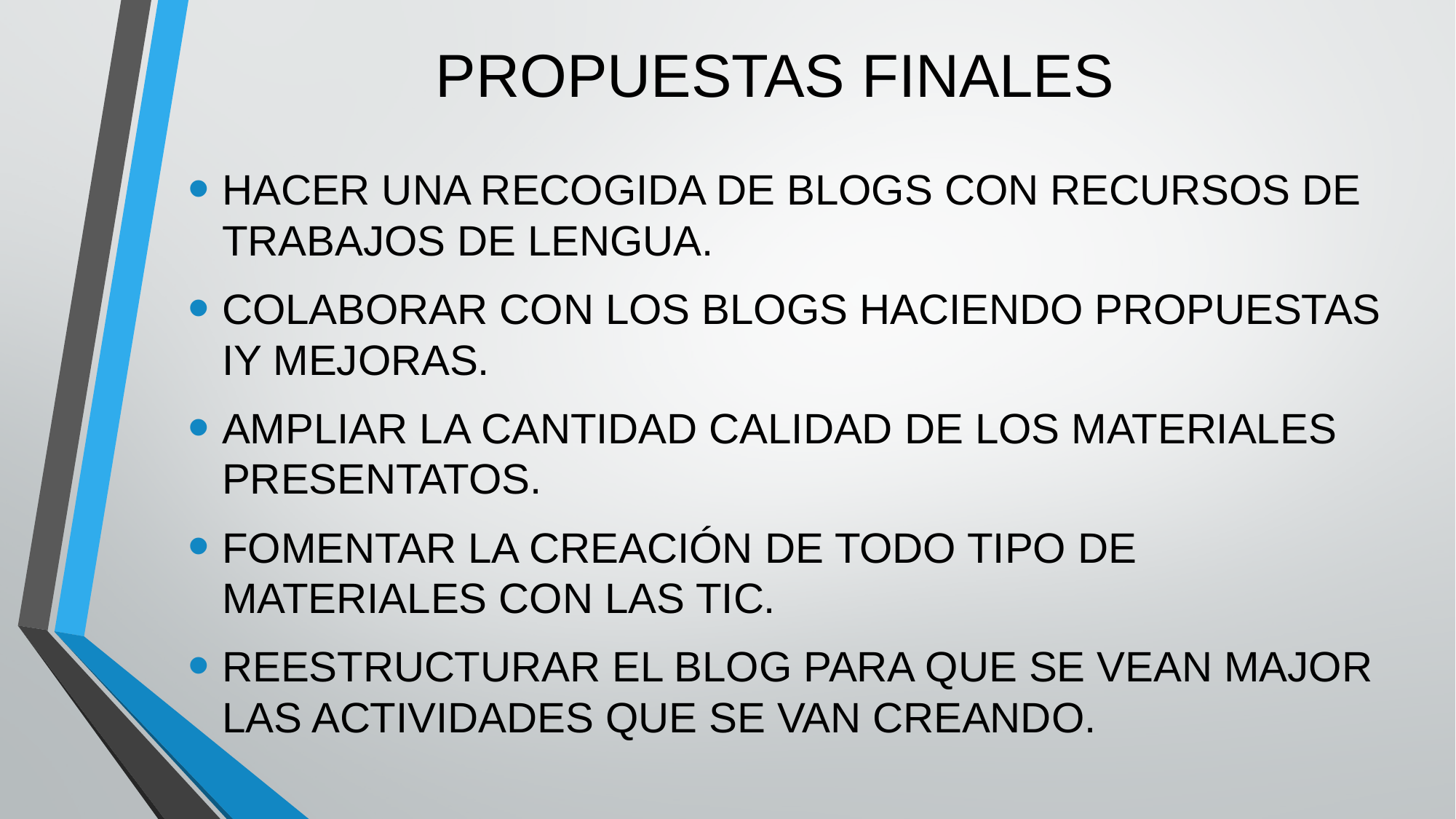

# PropUEstAs finalEs
HACer unA recOGIDA de blogs CON recursos de trAbaJOs de lengua.
Colaborar CON LOS blogs HACIENDO propUEstAs Iy mejoras.
Ampliar la cantidad calidad de los materiales presentatos.
Fomentar la creación de todo tipo de materiales con las TIC.
Reestructurar el blog para que se vean major las actividades que se van creando.